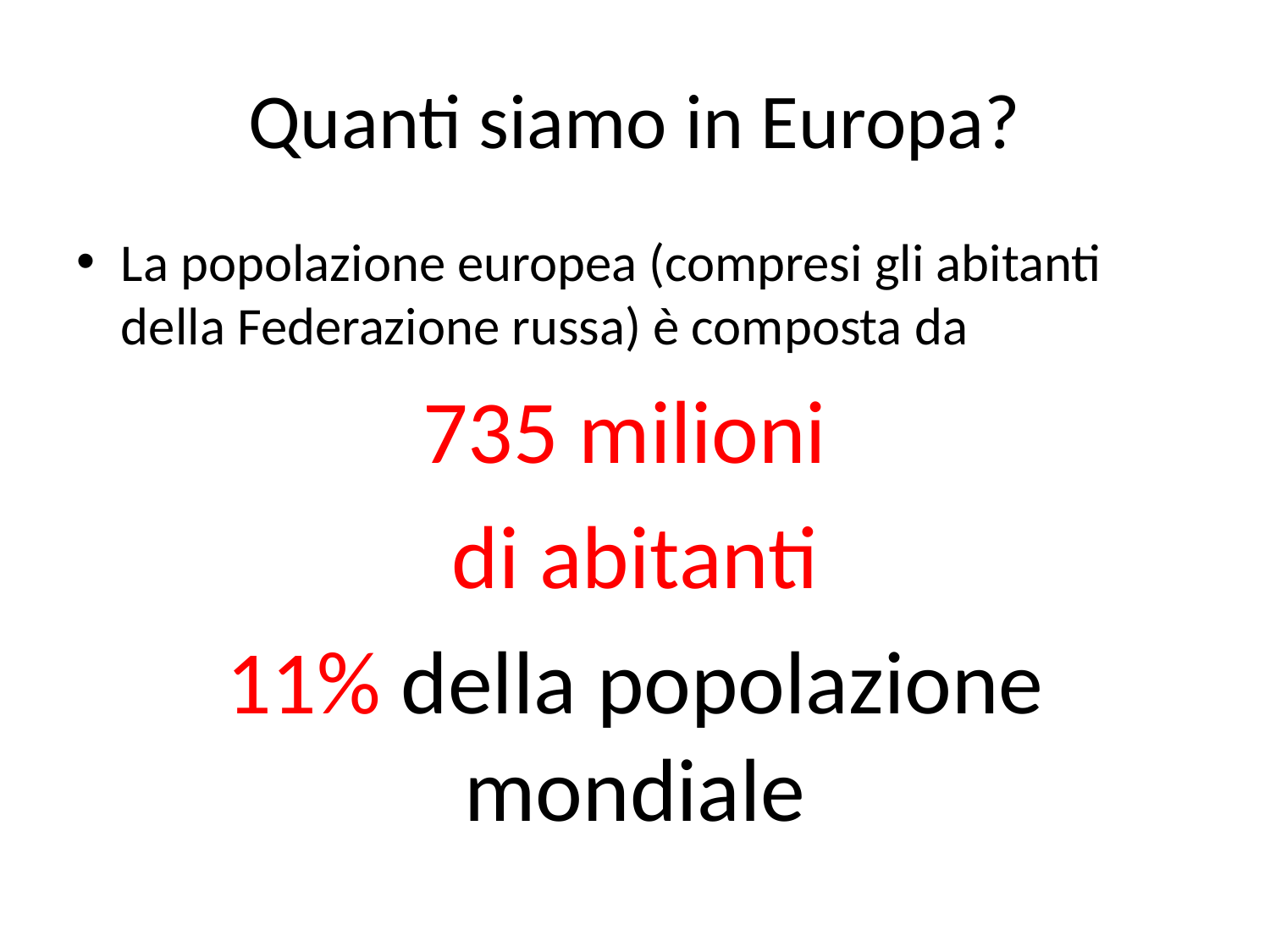

# Quanti siamo in Europa?
La popolazione europea (compresi gli abitanti della Federazione russa) è composta da
735 milioni
di abitanti
11% della popolazione mondiale